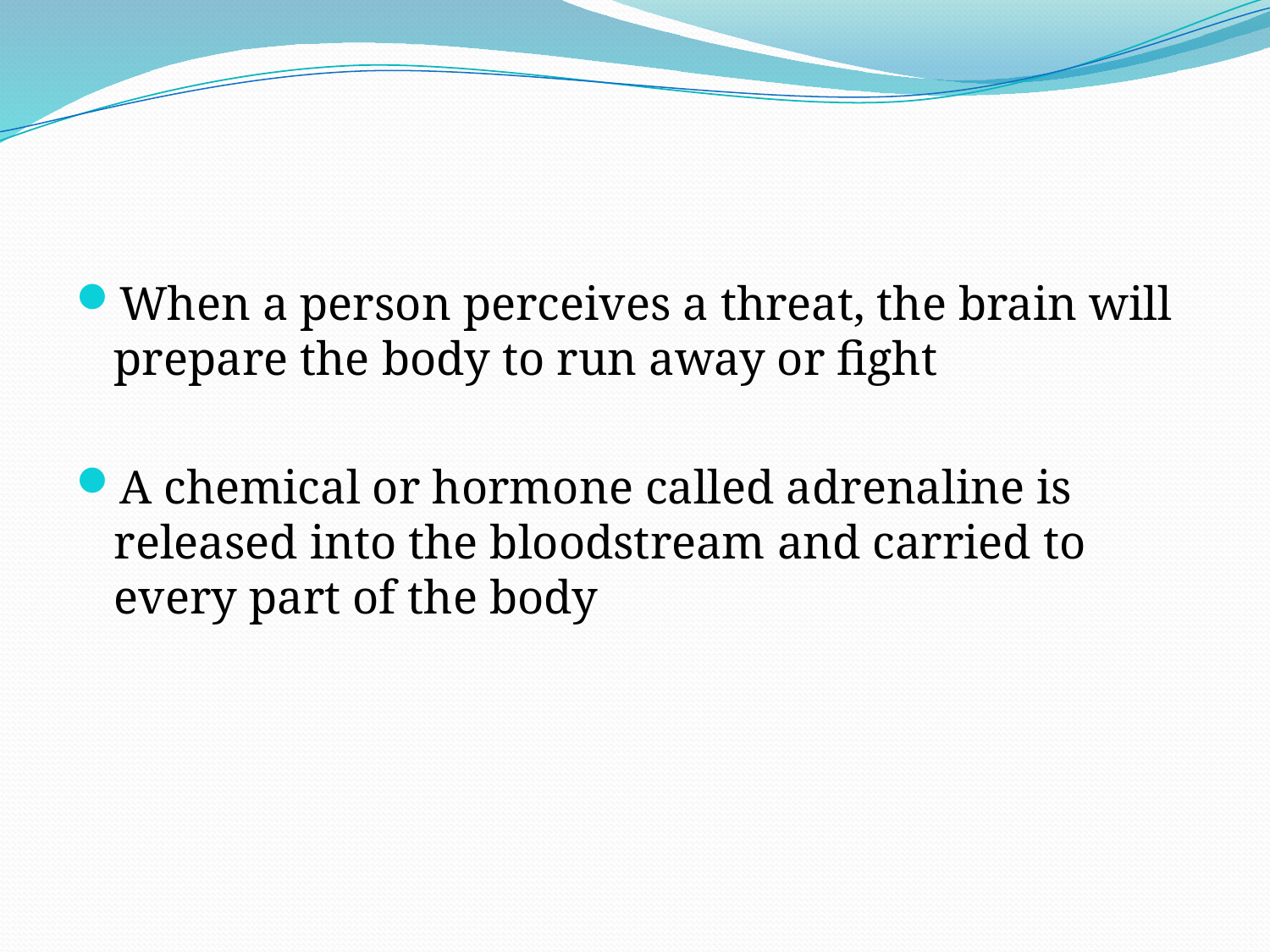

#
When a person perceives a threat, the brain will prepare the body to run away or fight

A chemical or hormone called adrenaline is released into the bloodstream and carried to every part of the body